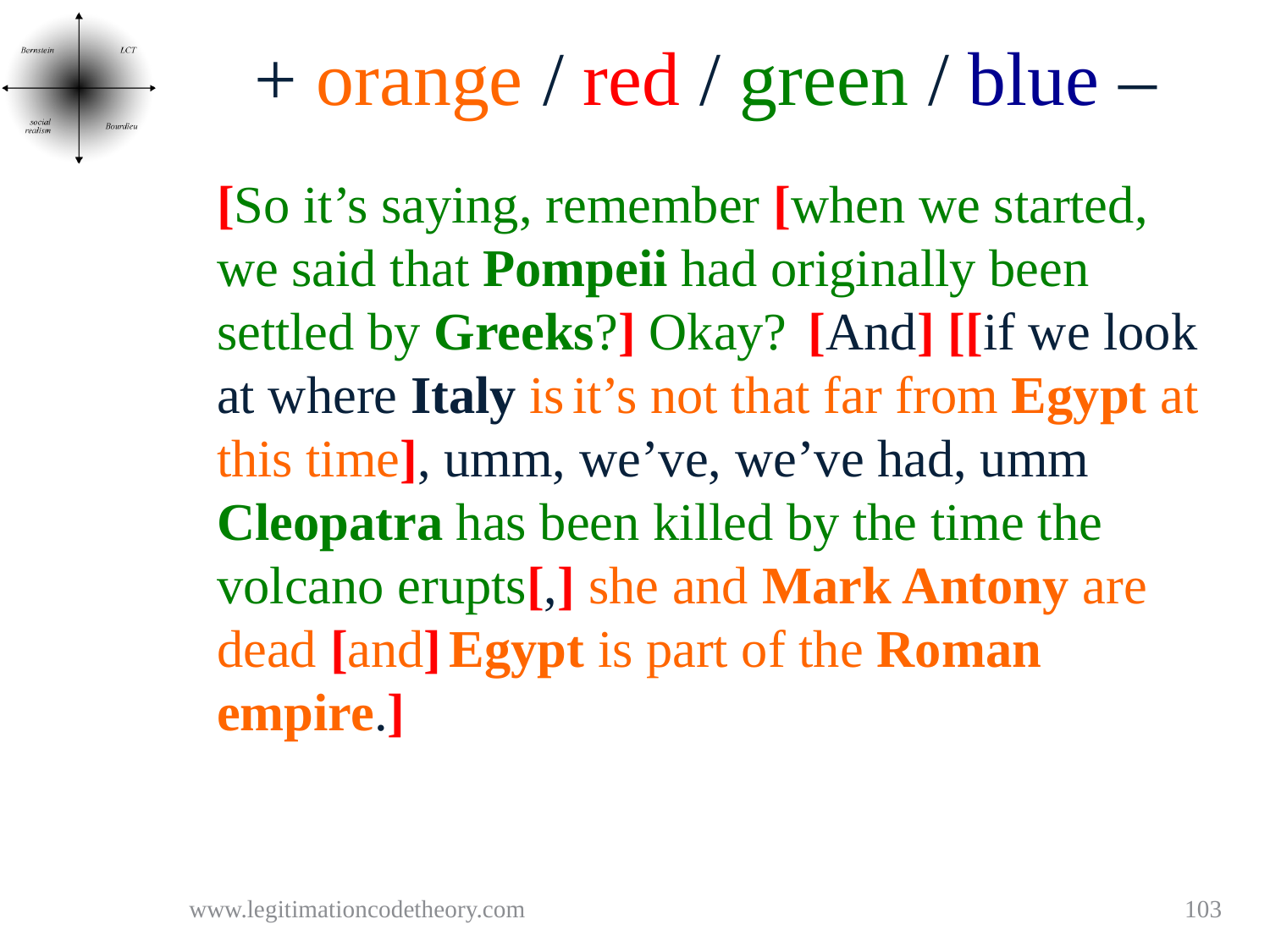

# + orange / red / green / blue –

	[So it’s saying, remember [when we started, we said that Pompeii had originally been settled by Greeks?] Okay?  [And] [[if we look at where Italy is it’s not that far from Egypt at this time], umm, we’ve, we’ve had, umm Cleopatra has been killed by the time the volcano erupts[,] she and Mark Antony are dead [and] Egypt is part of the Roman empire.]
www.legitimationcodetheory.com
103